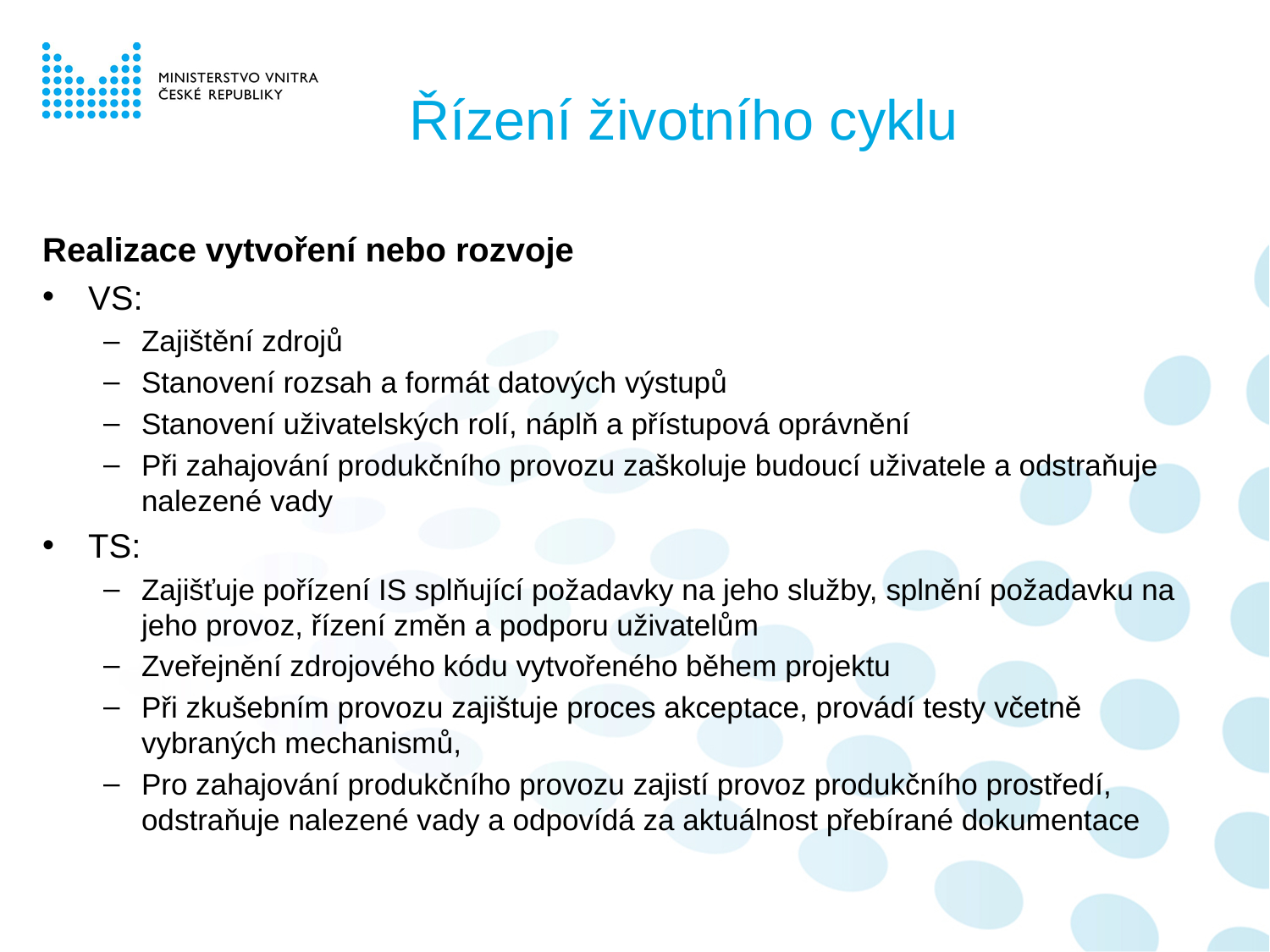

# Řízení životního cyklu
Realizace vytvoření nebo rozvoje
VS:
Zajištění zdrojů
Stanovení rozsah a formát datových výstupů
Stanovení uživatelských rolí, náplň a přístupová oprávnění
Při zahajování produkčního provozu zaškoluje budoucí uživatele a odstraňuje nalezené vady
TS:
Zajišťuje pořízení IS splňující požadavky na jeho služby, splnění požadavku na jeho provoz, řízení změn a podporu uživatelům
Zveřejnění zdrojového kódu vytvořeného během projektu
Při zkušebním provozu zajištuje proces akceptace, provádí testy včetně vybraných mechanismů,
Pro zahajování produkčního provozu zajistí provoz produkčního prostředí, odstraňuje nalezené vady a odpovídá za aktuálnost přebírané dokumentace